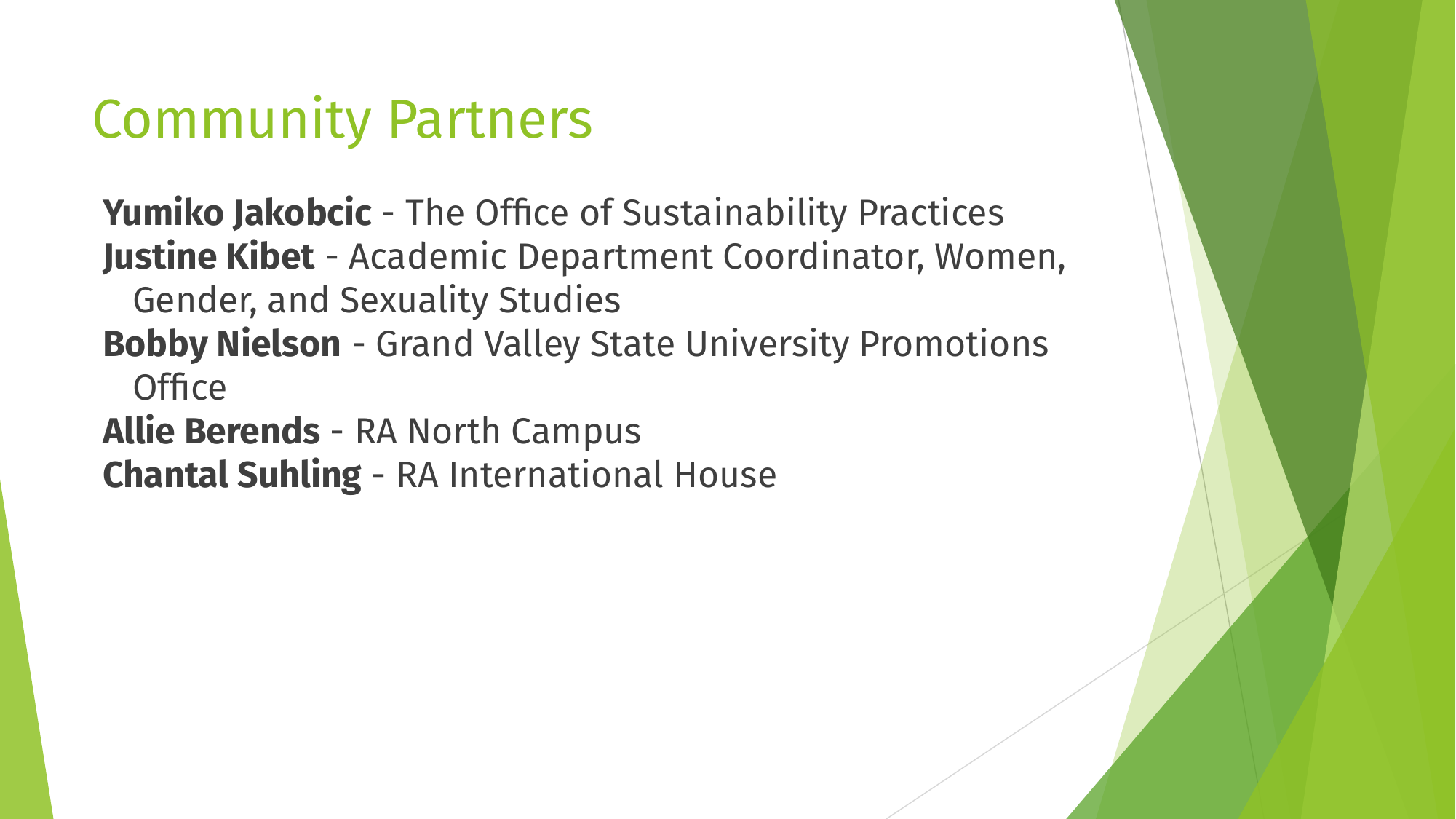

# Community Partners
Yumiko Jakobcic - The Office of Sustainability Practices
Justine Kibet - Academic Department Coordinator, Women, Gender, and Sexuality Studies
Bobby Nielson - Grand Valley State University Promotions Office
Allie Berends - RA North Campus
Chantal Suhling - RA International House